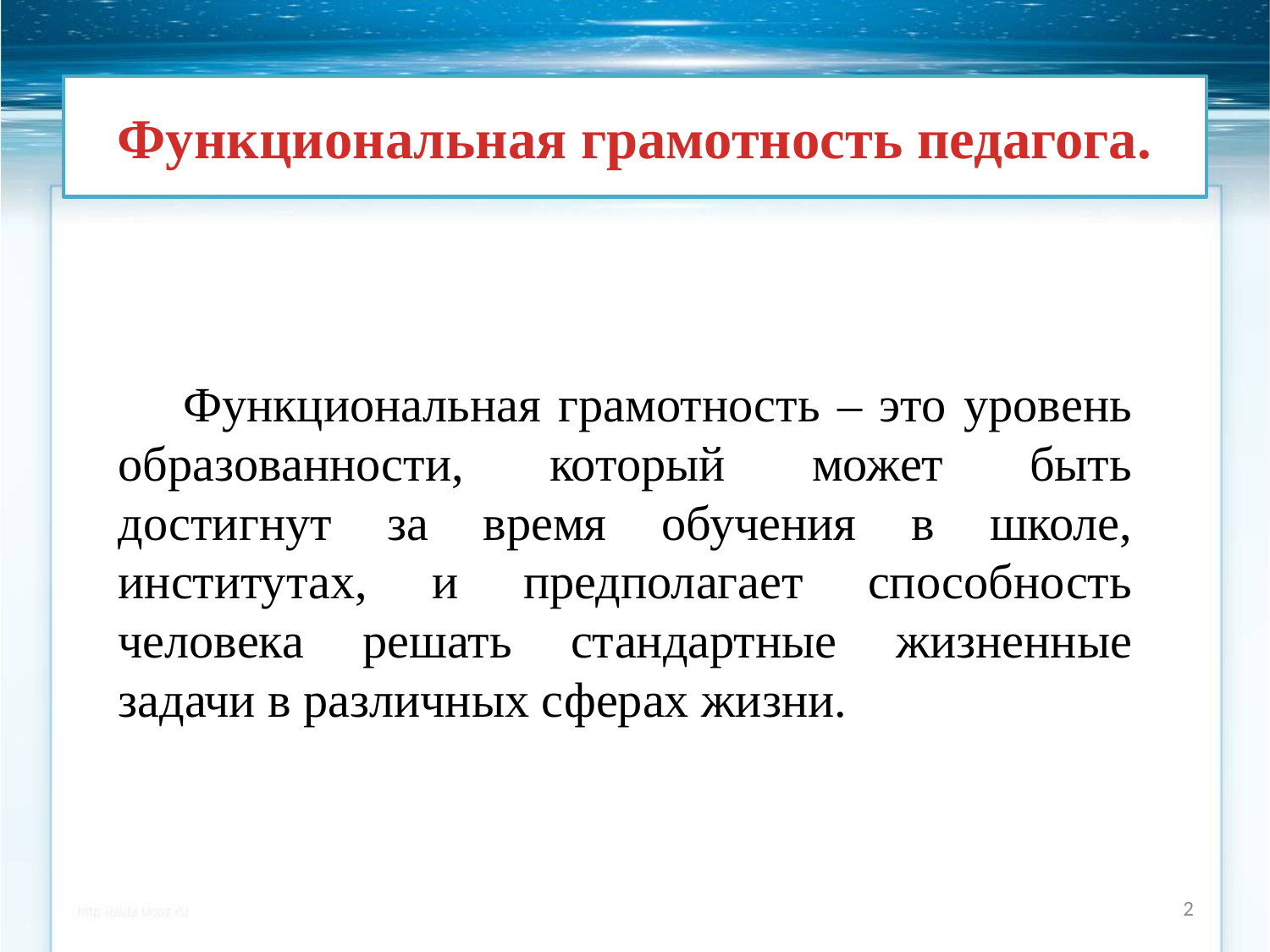

# Функциональная грамотность педагога.
Функциональная грамотность – это уровень образованности, который может быть достигнут за время обучения в школе, институтах, и предполагает способность человека решать стандартные жизненные задачи в различных сферах жизни.
2